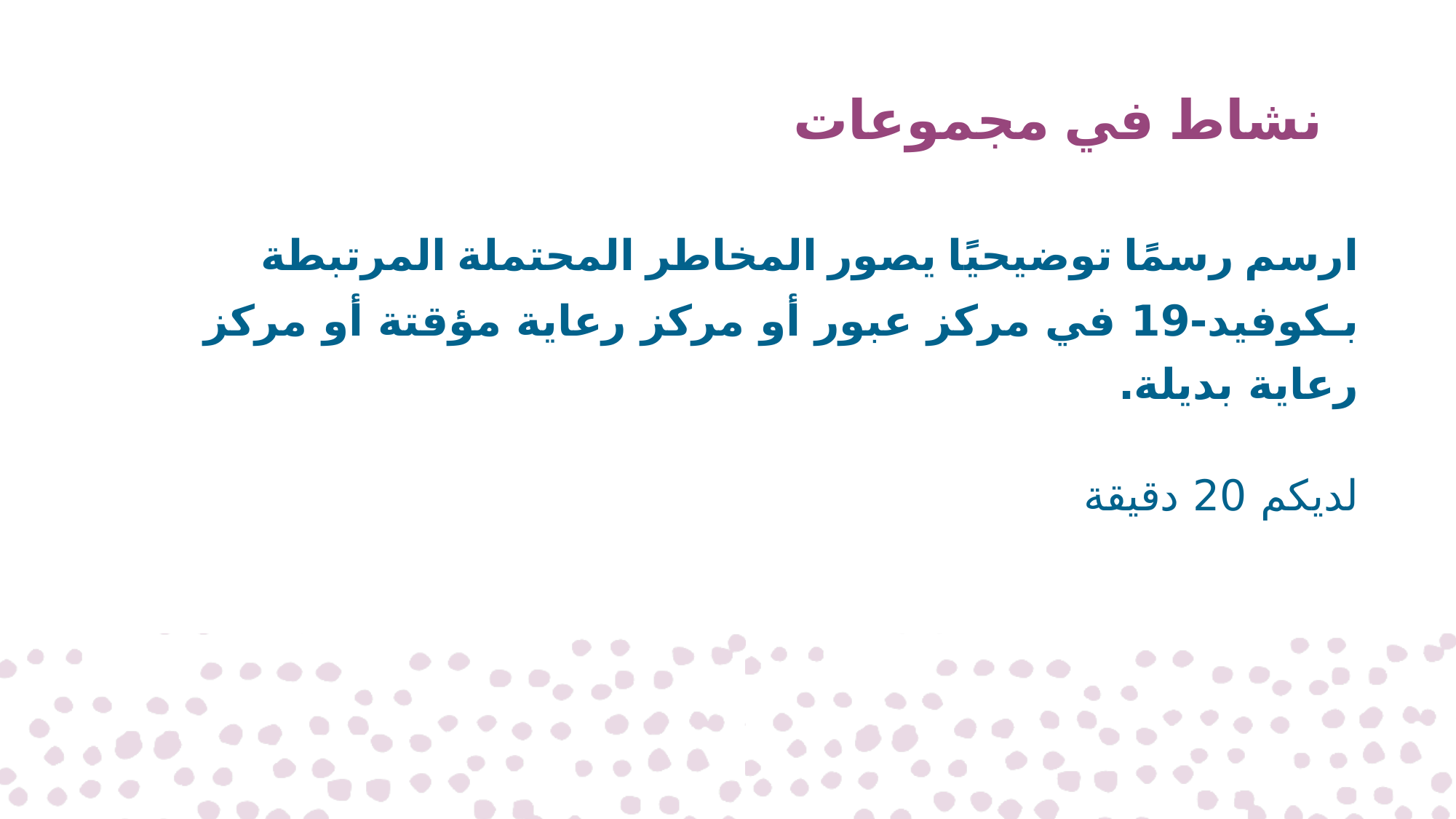

# نشاط في مجموعات

ارسم رسمًا توضيحيًا يصور المخاطر المحتملة المرتبطة بـكوفيد-19 في مركز عبور أو مركز رعاية مؤقتة أو مركز رعاية بديلة.

لديكم 20 دقيقة